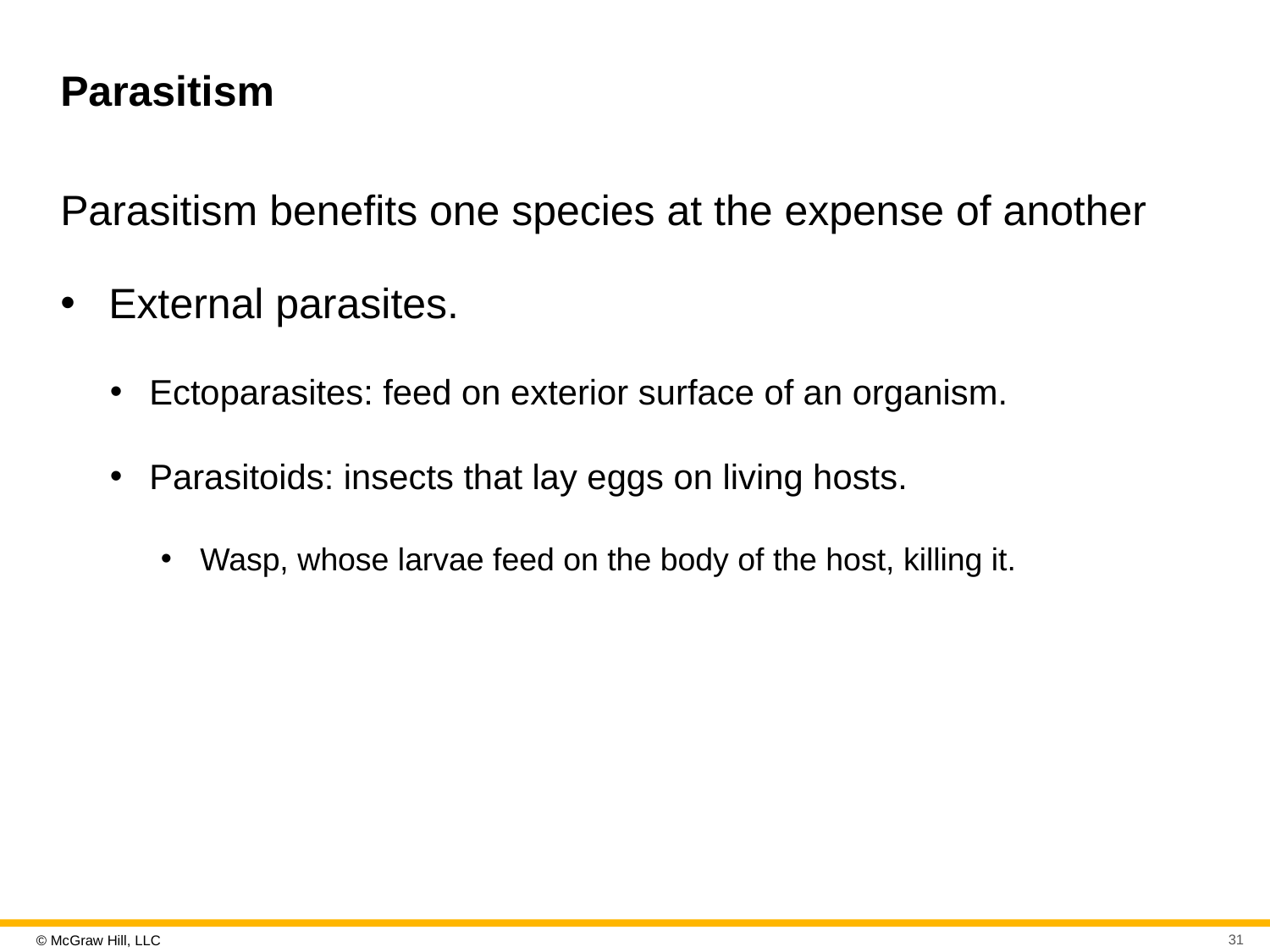

# Parasitism
Parasitism benefits one species at the expense of another
External parasites.
Ectoparasites: feed on exterior surface of an organism.
Parasitoids: insects that lay eggs on living hosts.
Wasp, whose larvae feed on the body of the host, killing it.
31